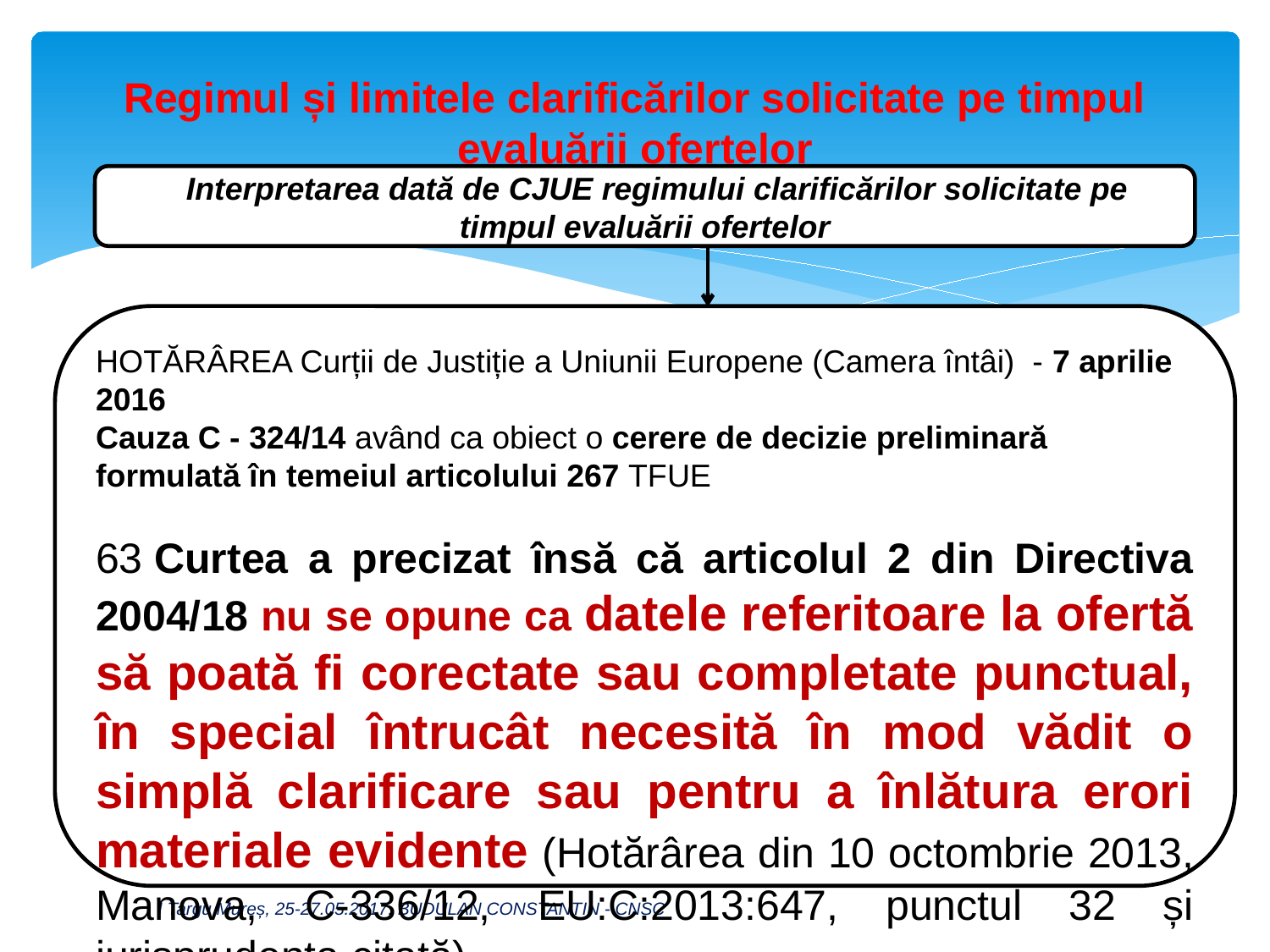

# Regimul și limitele clarificărilor solicitate pe timpul evaluării ofertelor
Interpretarea dată de CJUE regimului clarificărilor solicitate pe timpul evaluării ofertelor
HOTĂRÂREA Curții de Justiție a Uniunii Europene (Camera întâi)  - 7 aprilie 2016
Cauza C - 324/14 având ca obiect o cerere de decizie preliminară formulată în temeiul articolului 267 TFUE

63 Curtea a precizat însă că articolul 2 din Directiva 2004/18 nu se opune ca datele referitoare la ofertă să poată fi corectate sau completate punctual, în special întrucât necesită în mod vădit o simplă clarificare sau pentru a înlătura erori materiale evidente (Hotărârea din 10 octombrie 2013, Manova, C‑336/12, EU:C:2013:647, punctul 32 și jurisprudența citată).

I Targu Mureș, 25-27.05.2017, BUDULAN CONSTANTIN - CNSC